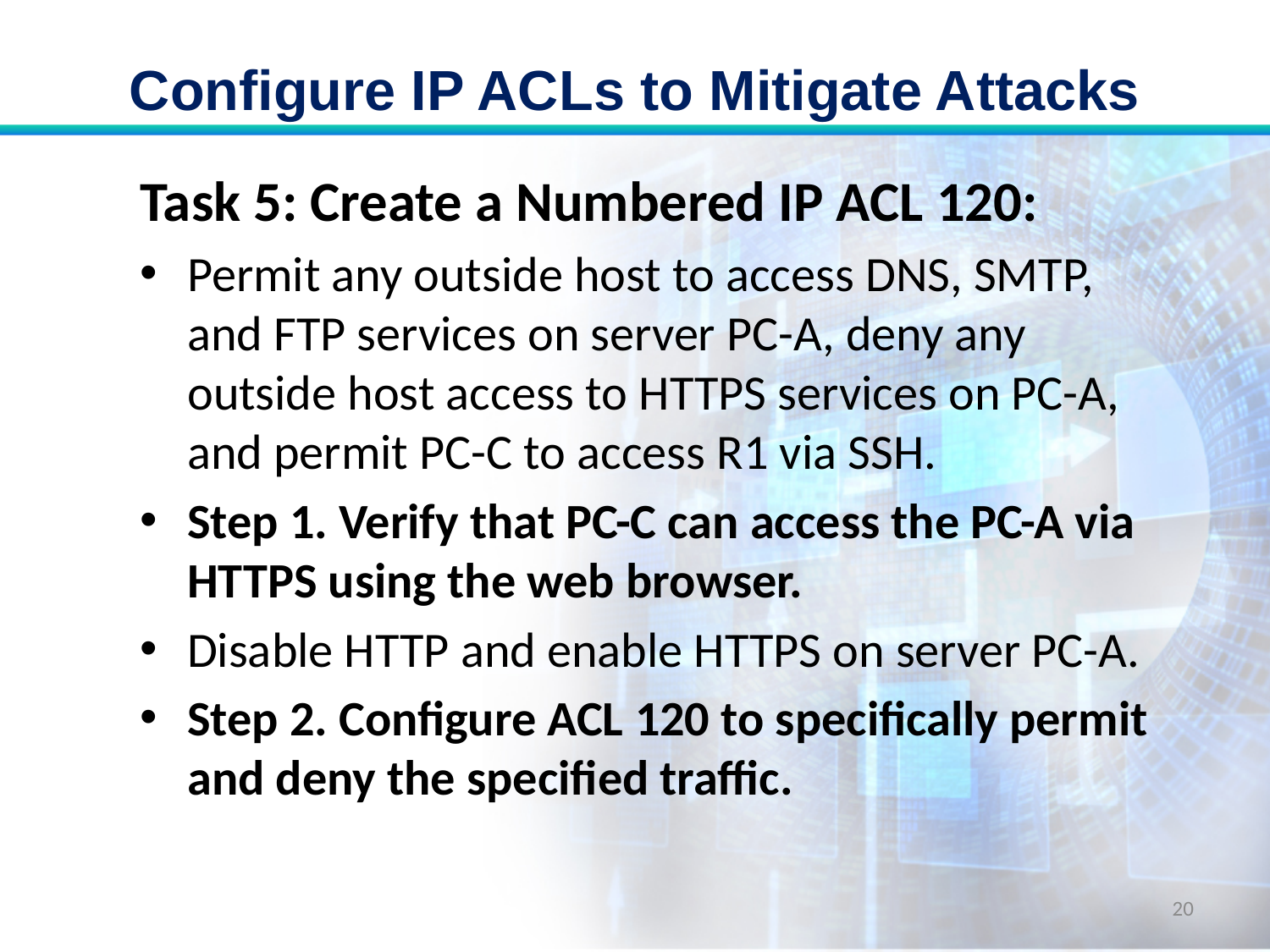

# Configure IP ACLs to Mitigate Attacks
Task 5: Create a Numbered IP ACL 120:
Permit any outside host to access DNS, SMTP, and FTP services on server PC-A, deny any outside host access to HTTPS services on PC-A, and permit PC-C to access R1 via SSH.
Step 1. Verify that PC-C can access the PC-A via HTTPS using the web browser.
Disable HTTP and enable HTTPS on server PC-A.
Step 2. Configure ACL 120 to specifically permit and deny the specified traffic.

20